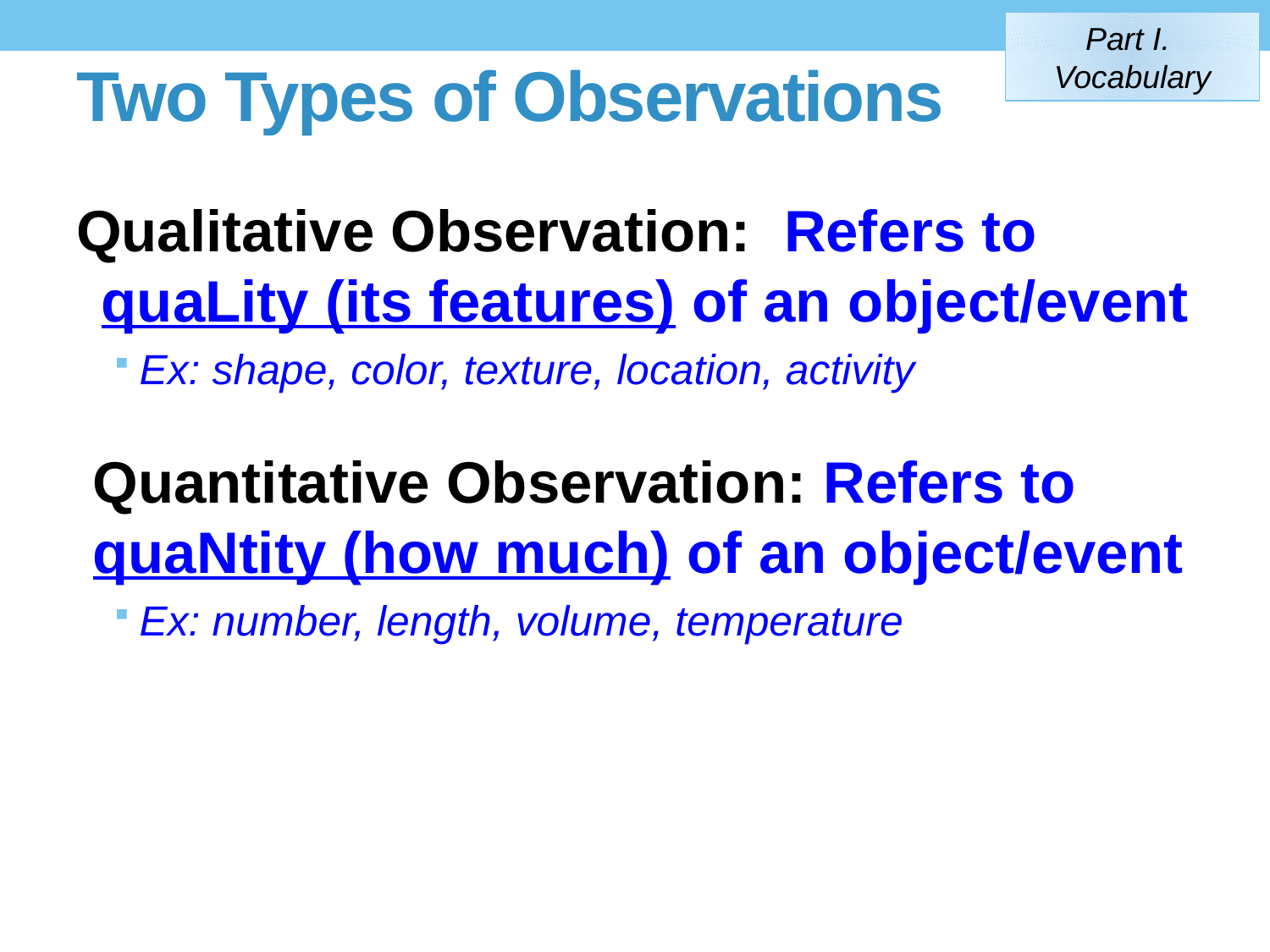

Part I.  Vocabulary
# Two Types of Observations
Qualitative Observation:  Refers to quaLity (its features) of an object/event
Ex: shape, color, texture, location, activity

Quantitative Observation: Refers to quaNtity (how much) of an object/event
Ex: number, length, volume, temperature